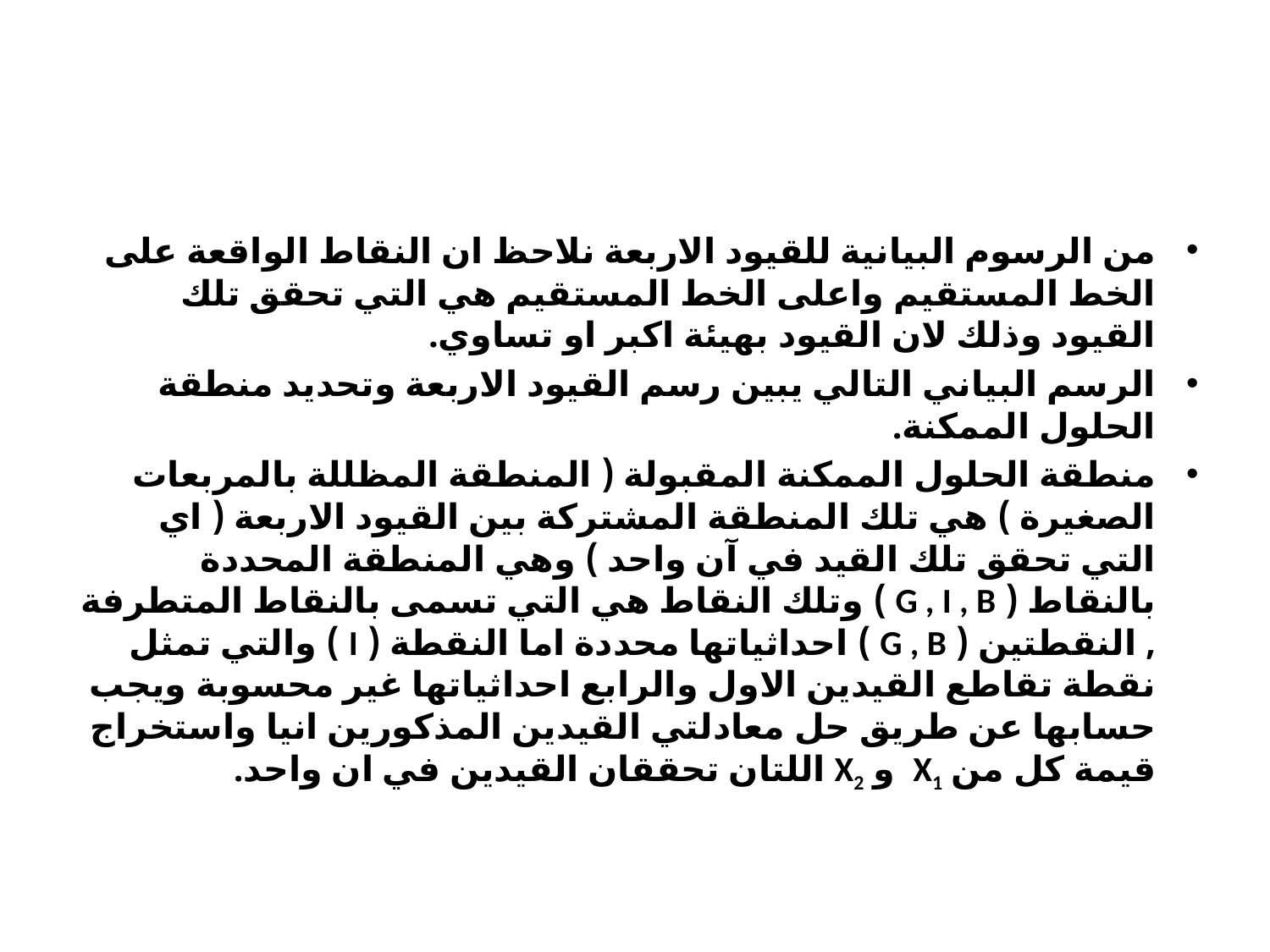

#
من الرسوم البيانية للقيود الاربعة نلاحظ ان النقاط الواقعة على الخط المستقيم واعلى الخط المستقيم هي التي تحقق تلك القيود وذلك لان القيود بهيئة اكبر او تساوي.
الرسم البياني التالي يبين رسم القيود الاربعة وتحديد منطقة الحلول الممكنة.
منطقة الحلول الممكنة المقبولة ( المنطقة المظللة بالمربعات الصغيرة ) هي تلك المنطقة المشتركة بين القيود الاربعة ( اي التي تحقق تلك القيد في آن واحد ) وهي المنطقة المحددة بالنقاط ( G , I , B ) وتلك النقاط هي التي تسمى بالنقاط المتطرفة , النقطتين ( G , B ) احداثياتها محددة اما النقطة ( I ) والتي تمثل نقطة تقاطع القيدين الاول والرابع احداثياتها غير محسوبة ويجب حسابها عن طريق حل معادلتي القيدين المذكورين انيا واستخراج قيمة كل من X1  و X2 اللتان تحققان القيدين في ان واحد.